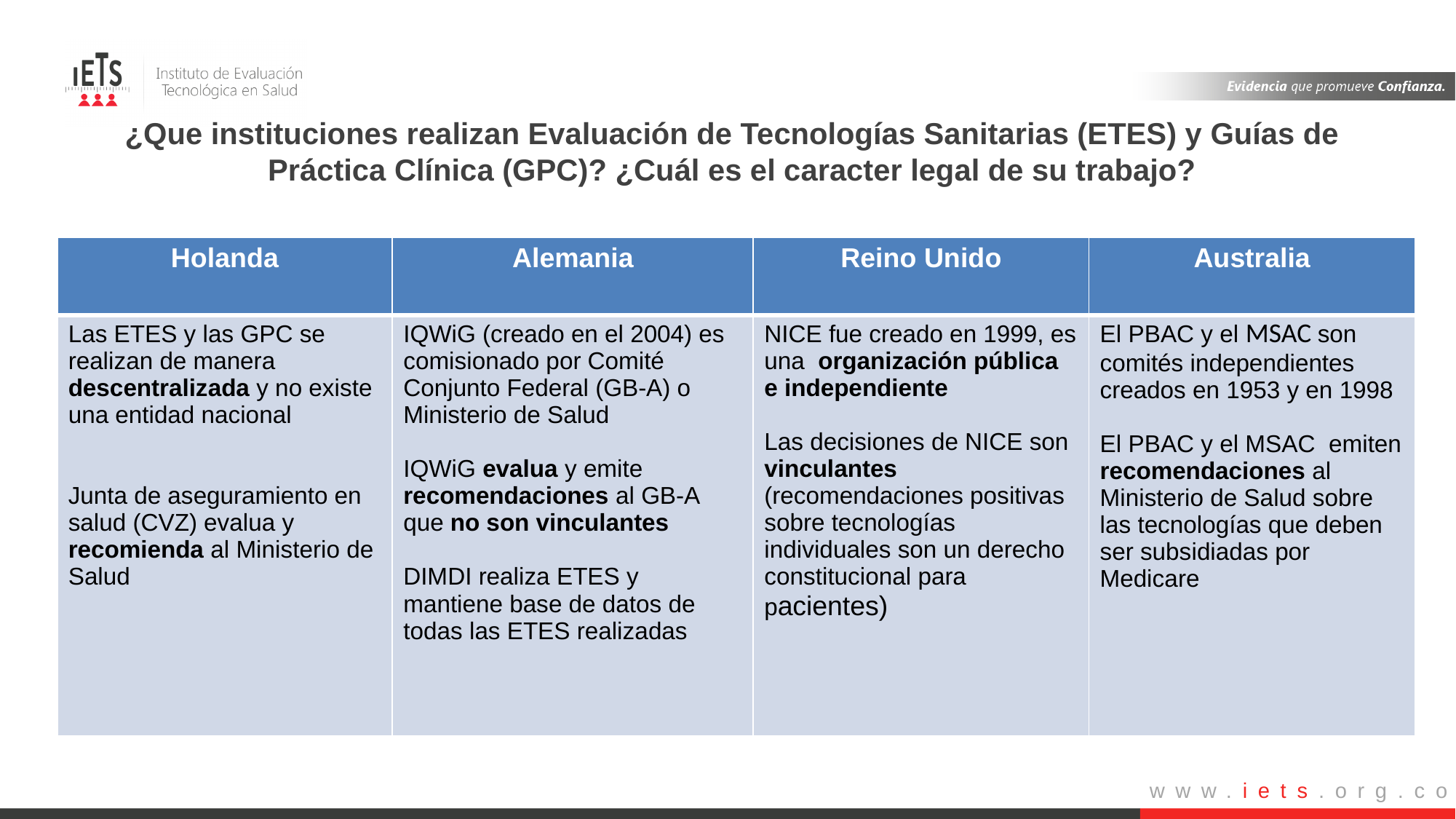

¿Que instituciones realizan Evaluación de Tecnologías Sanitarias (ETES) y Guías de Práctica Clínica (GPC)? ¿Cuál es el caracter legal de su trabajo?
| Holanda | Alemania | Reino Unido | Australia |
| --- | --- | --- | --- |
| Las ETES y las GPC se realizan de manera descentralizada y no existe una entidad nacional Junta de aseguramiento en salud (CVZ) evalua y recomienda al Ministerio de Salud | IQWiG (creado en el 2004) es comisionado por Comité Conjunto Federal (GB-A) o Ministerio de Salud IQWiG evalua y emite recomendaciones al GB-A que no son vinculantes DIMDI realiza ETES y mantiene base de datos de todas las ETES realizadas | NICE fue creado en 1999, es una organización pública e independiente Las decisiones de NICE son vinculantes (recomendaciones positivas sobre tecnologías individuales son un derecho constitucional para pacientes) | El PBAC y el MSAC son comités independientes creados en 1953 y en 1998 El PBAC y el MSAC emiten recomendaciones al Ministerio de Salud sobre las tecnologías que deben ser subsidiadas por Medicare |